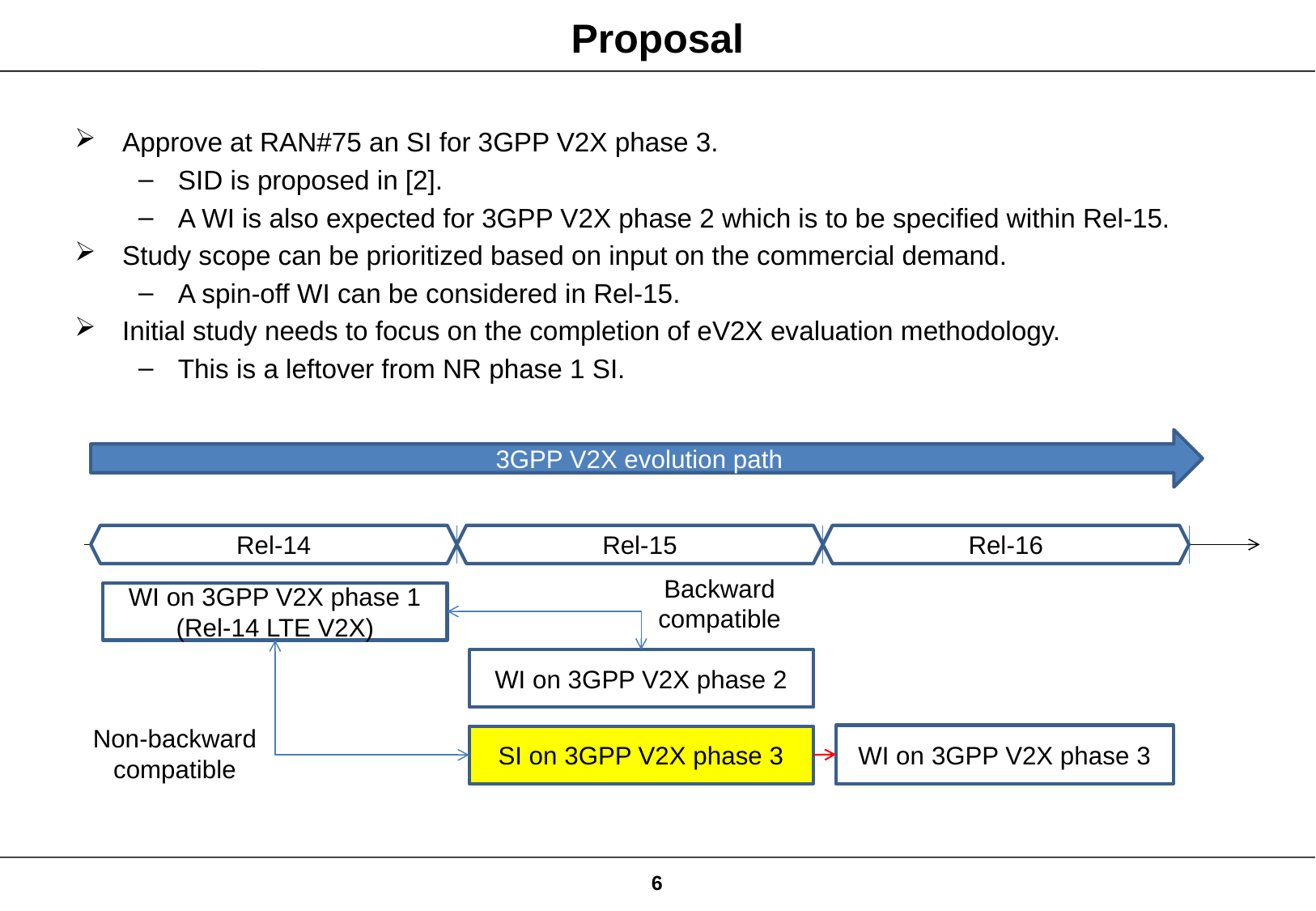

# Proposal
Approve at RAN#75 an SI for 3GPP V2X phase 3.
SID is proposed in [2].
A WI is also expected for 3GPP V2X phase 2 which is to be specified within Rel-15.
Study scope can be prioritized based on input on the commercial demand.
A spin-off WI can be considered in Rel-15.
Initial study needs to focus on the completion of eV2X evaluation methodology.
This is a leftover from NR phase 1 SI.
3GPP V2X evolution path
Rel-14
Rel-15
Rel-16
Backward compatible
WI on 3GPP V2X phase 1
(Rel-14 LTE V2X)
WI on 3GPP V2X phase 2
Non-backward compatible
WI on 3GPP V2X phase 3
SI on 3GPP V2X phase 3
6